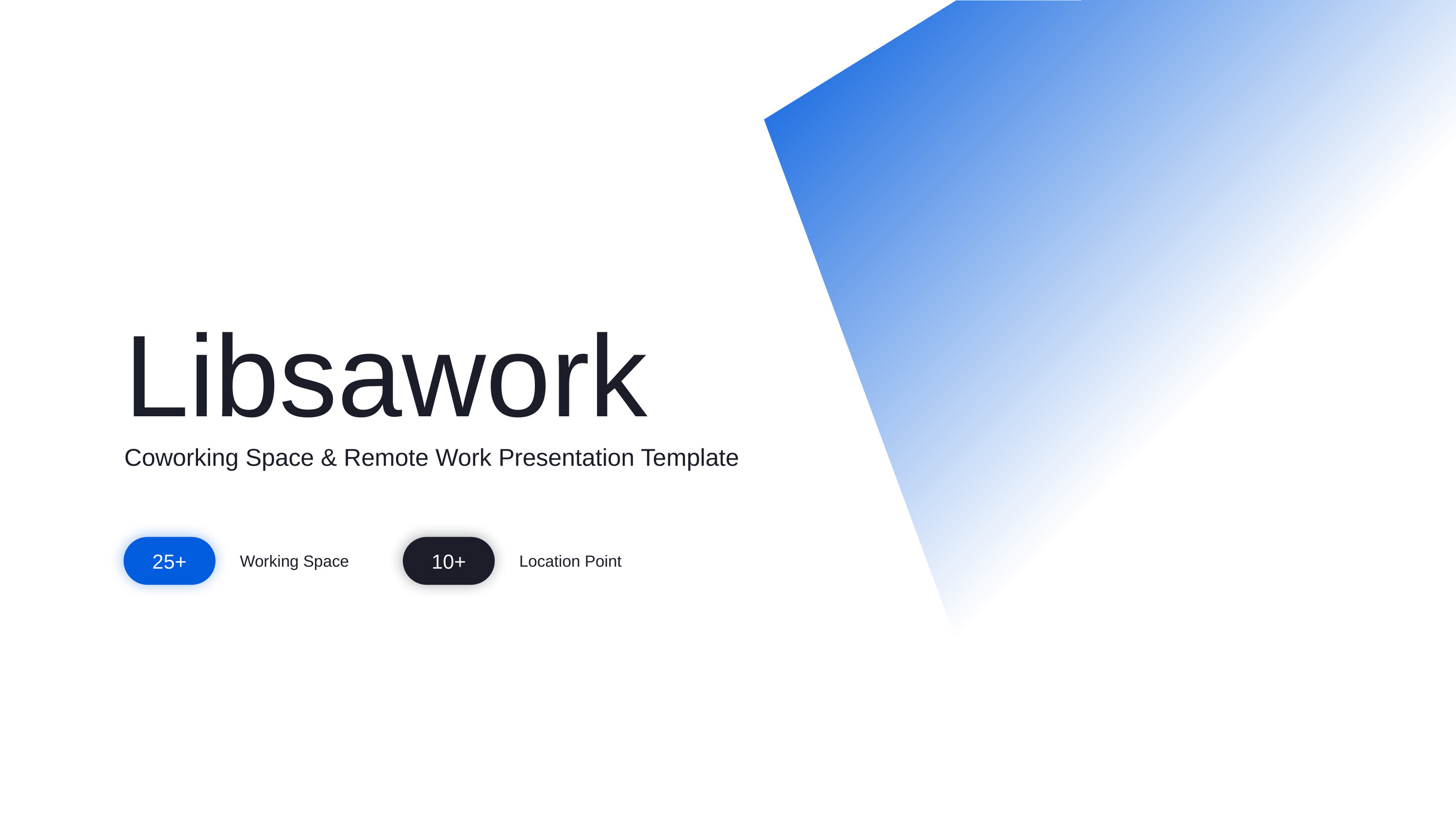

Libsawork
Coworking Space & Remote Work Presentation Template

25+
10+
Working Space
Location Point